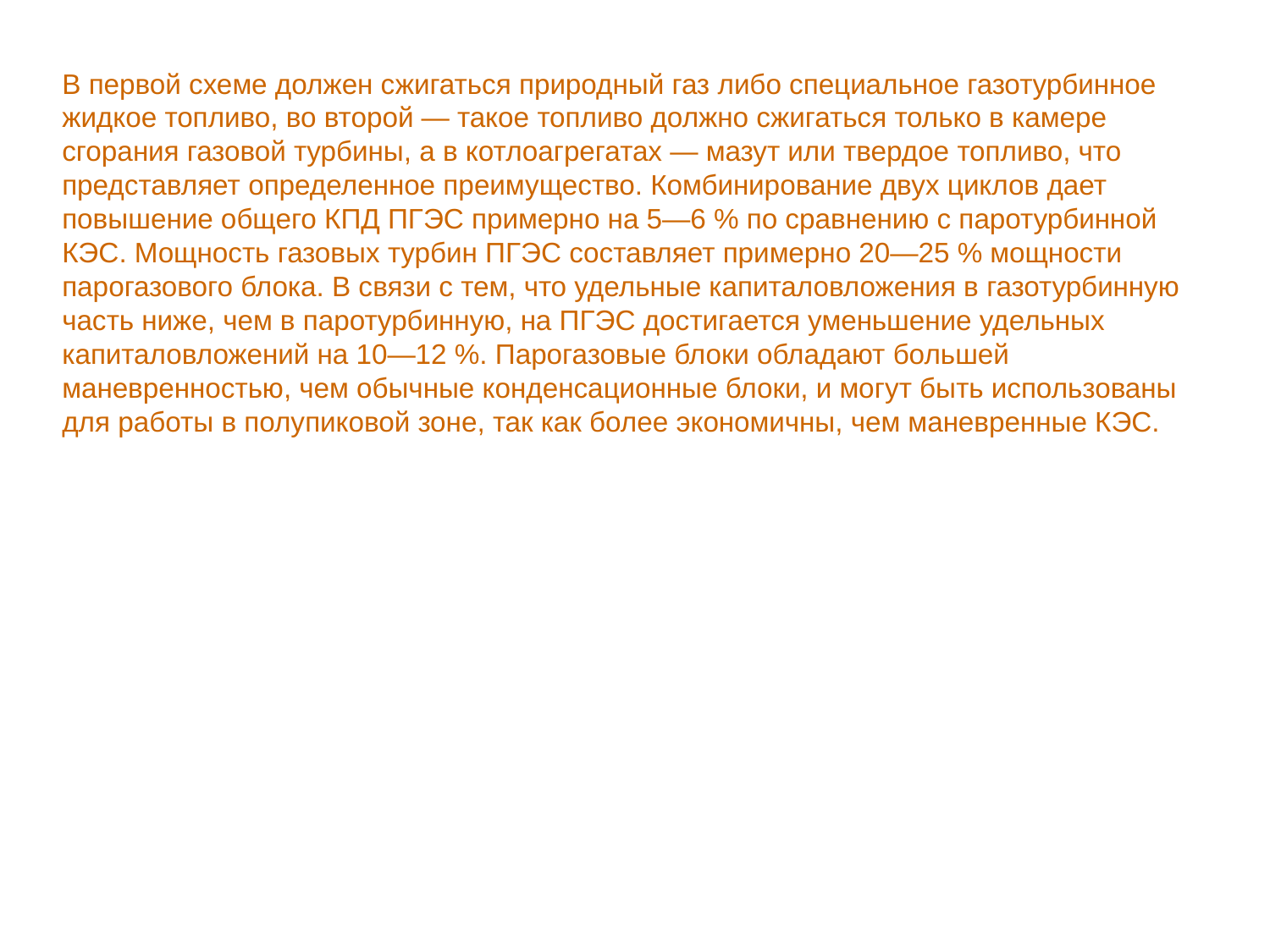

В первой схеме должен сжигаться природный газ либо специальное газотурбинное жидкое топливо, во второй — такое топливо должно сжигаться только в камере сгорания газовой турбины, а в котлоагрегатах — мазут или твердое топливо, что представляет определенное преимущество. Комбинирование двух циклов дает повышение общего КПД ПГЭС примерно на 5—6 % по сравнению с паротурбинной КЭС. Мощность газовых турбин ПГЭС составляет примерно 20—25 % мощности парогазового блока. В связи с тем, что удельные капиталовложения в газотурбинную часть ниже, чем в паротурбинную, на ПГЭС достигается уменьшение удельных капиталовложений на 10—12 %. Парогазовые блоки обладают большей маневренностью, чем обычные конденсационные блоки, и могут быть использованы для работы в полупиковой зоне, так как более экономичны, чем маневренные КЭС.